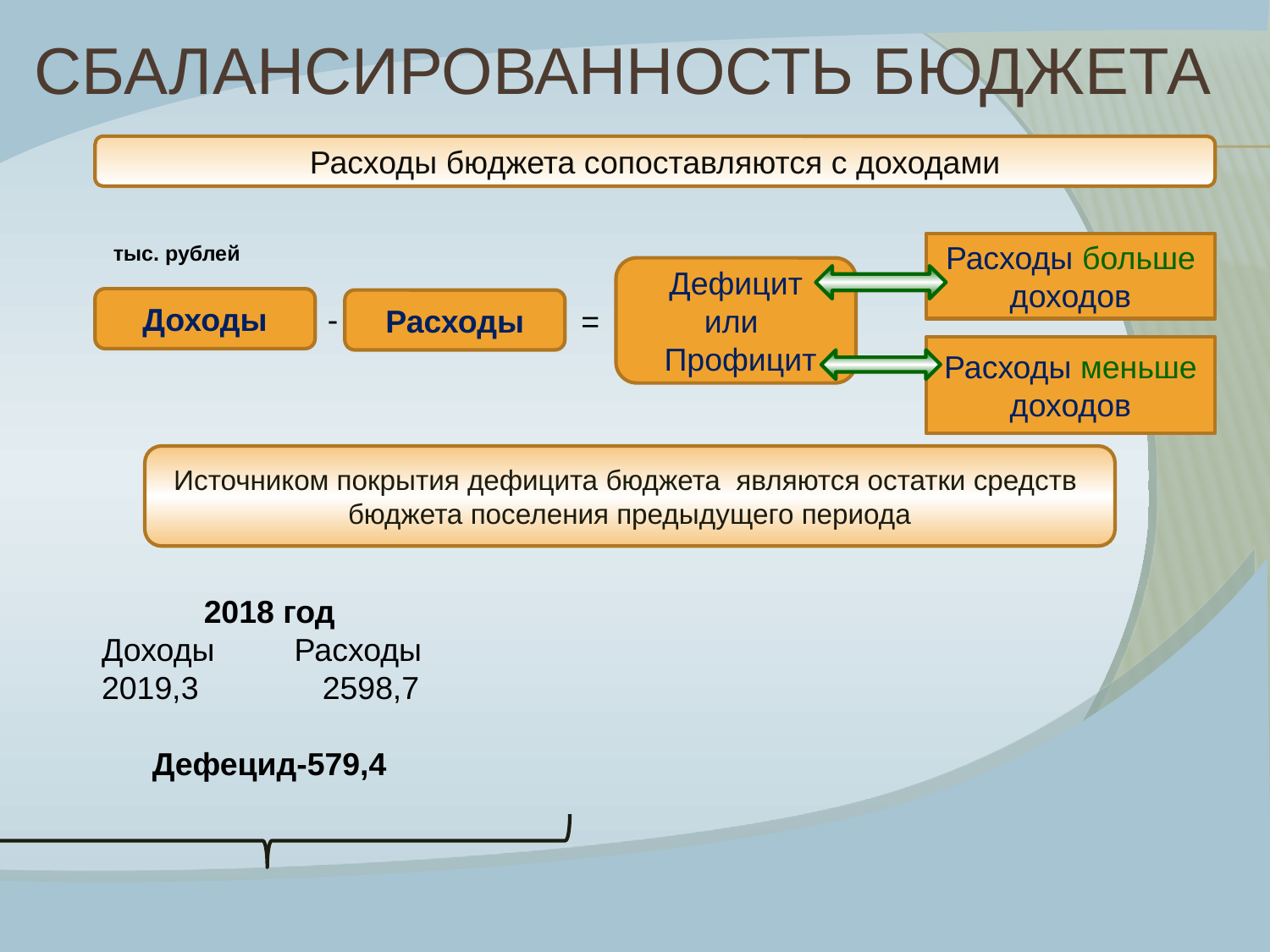

# Сбалансированность бюджета
Расходы бюджета сопоставляются с доходами
тыс. рублей
Расходы больше доходов
Дефицит
или
 Профицит

Доходы
Расходы
-
=
Расходы меньше доходов

Источником покрытия дефицита бюджета  являются остатки средств  бюджета поселения предыдущего периода

2018 год
Доходы         Расходы
2019,3              2598,7

Дефецид-579,4